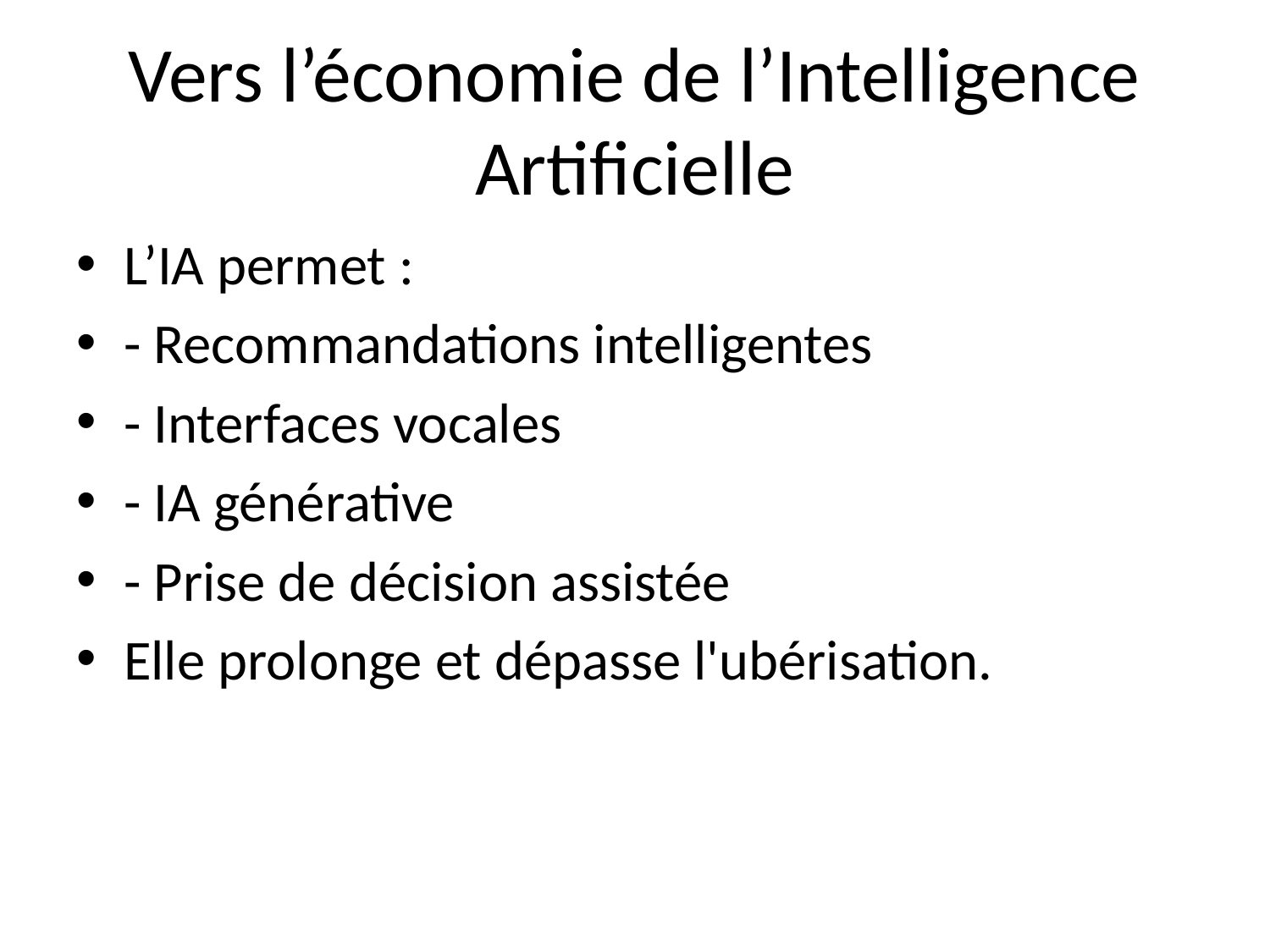

# Vers l’économie de l’Intelligence Artificielle
L’IA permet :
- Recommandations intelligentes
- Interfaces vocales
- IA générative
- Prise de décision assistée
Elle prolonge et dépasse l'ubérisation.